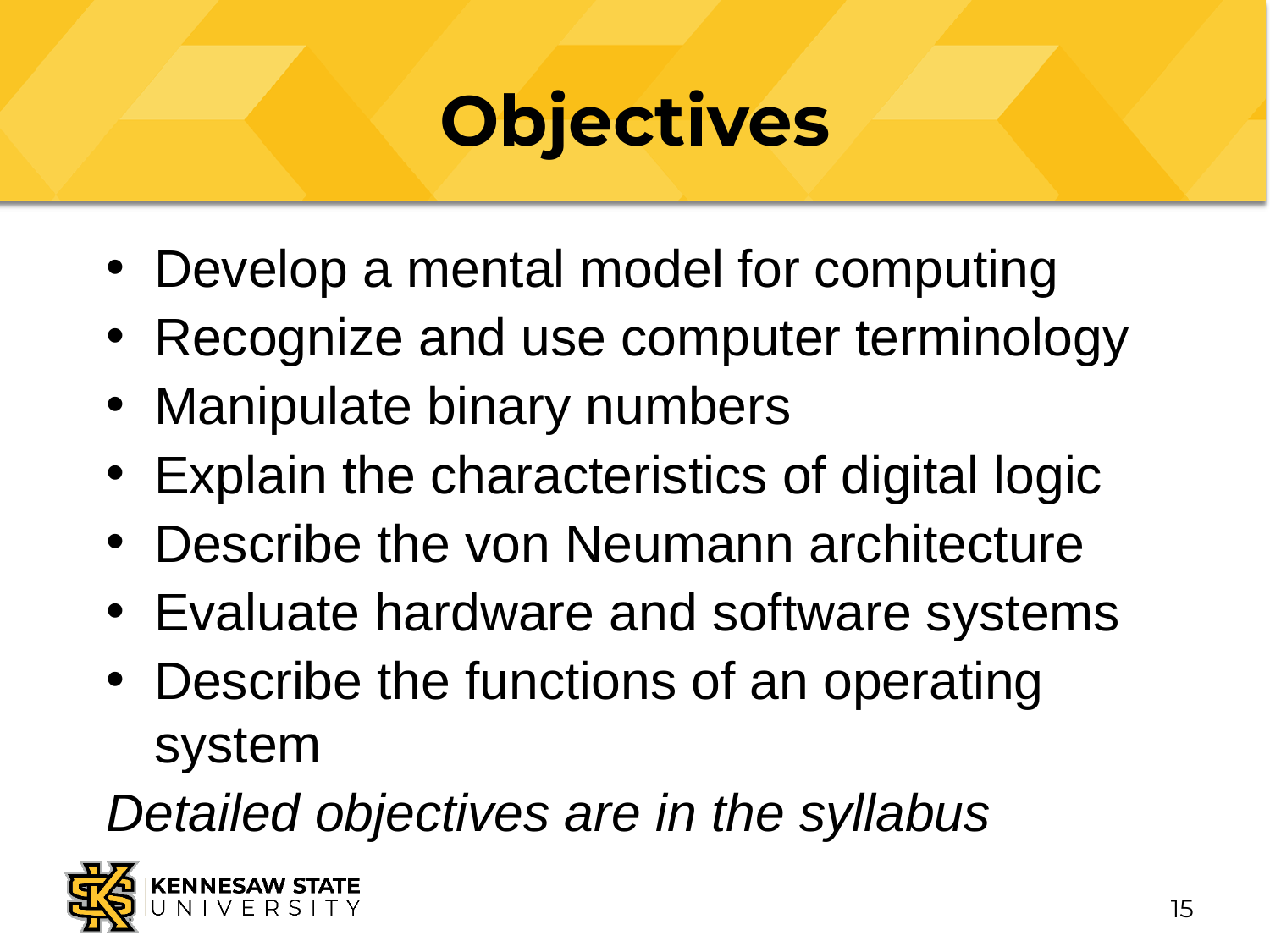

# Objectives
Develop a mental model for computing
Recognize and use computer terminology
Manipulate binary numbers
Explain the characteristics of digital logic
Describe the von Neumann architecture
Evaluate hardware and software systems
Describe the functions of an operating system
Detailed objectives are in the syllabus

15